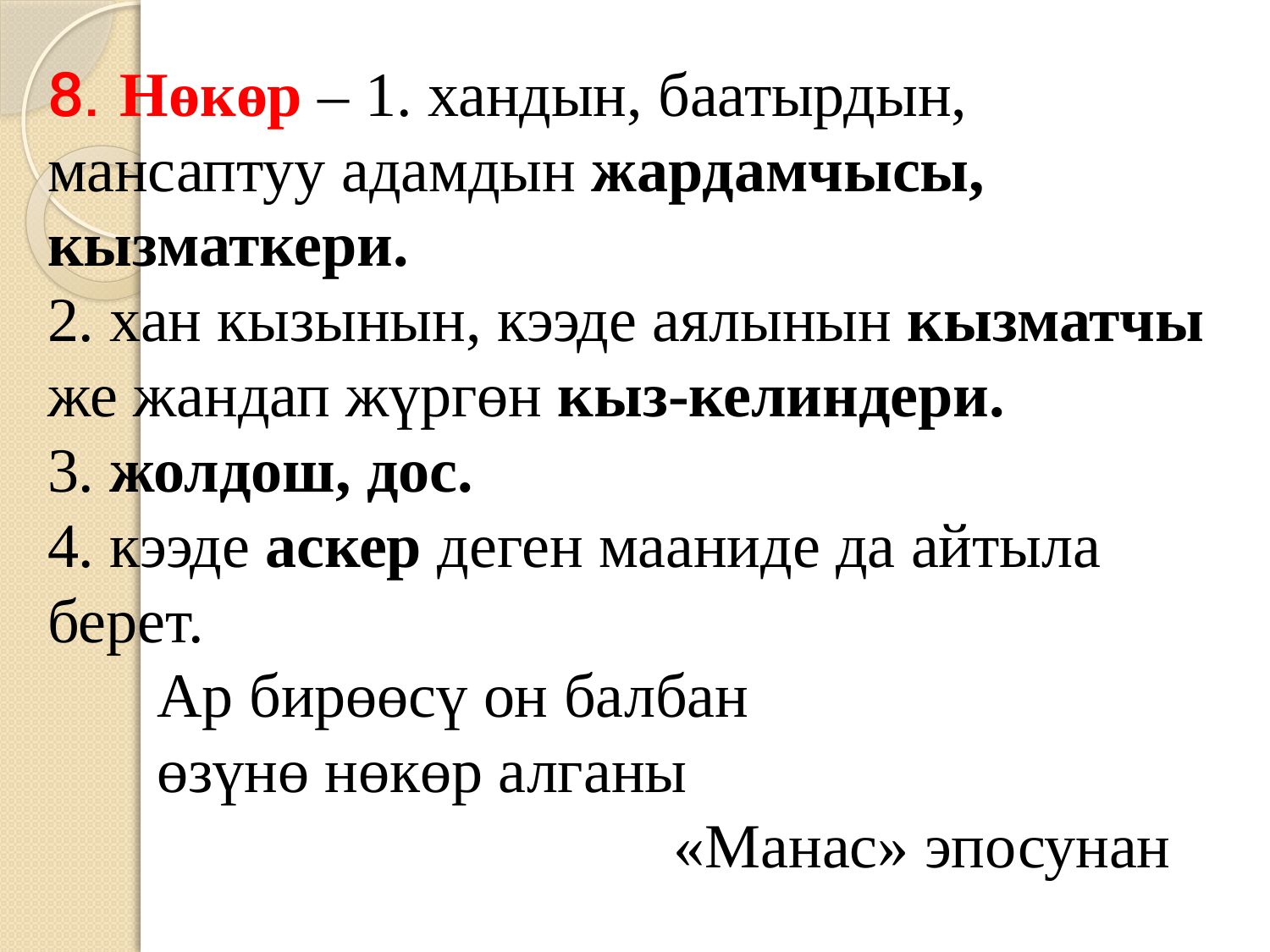

# 8. Нөкөр – 1. хандын, баатырдын, мансаптуу адамдын жардамчысы, кызматкери. 2. хан кызынын, кээде аялынын кызматчы же жандап жүргөн кыз-келиндери. 3. жолдош, дос. 4. кээде аскер деген мааниде да айтыла берет. Ар бирөөсү он балбан өзүнө нөкөр алганы «Манас» эпосунан